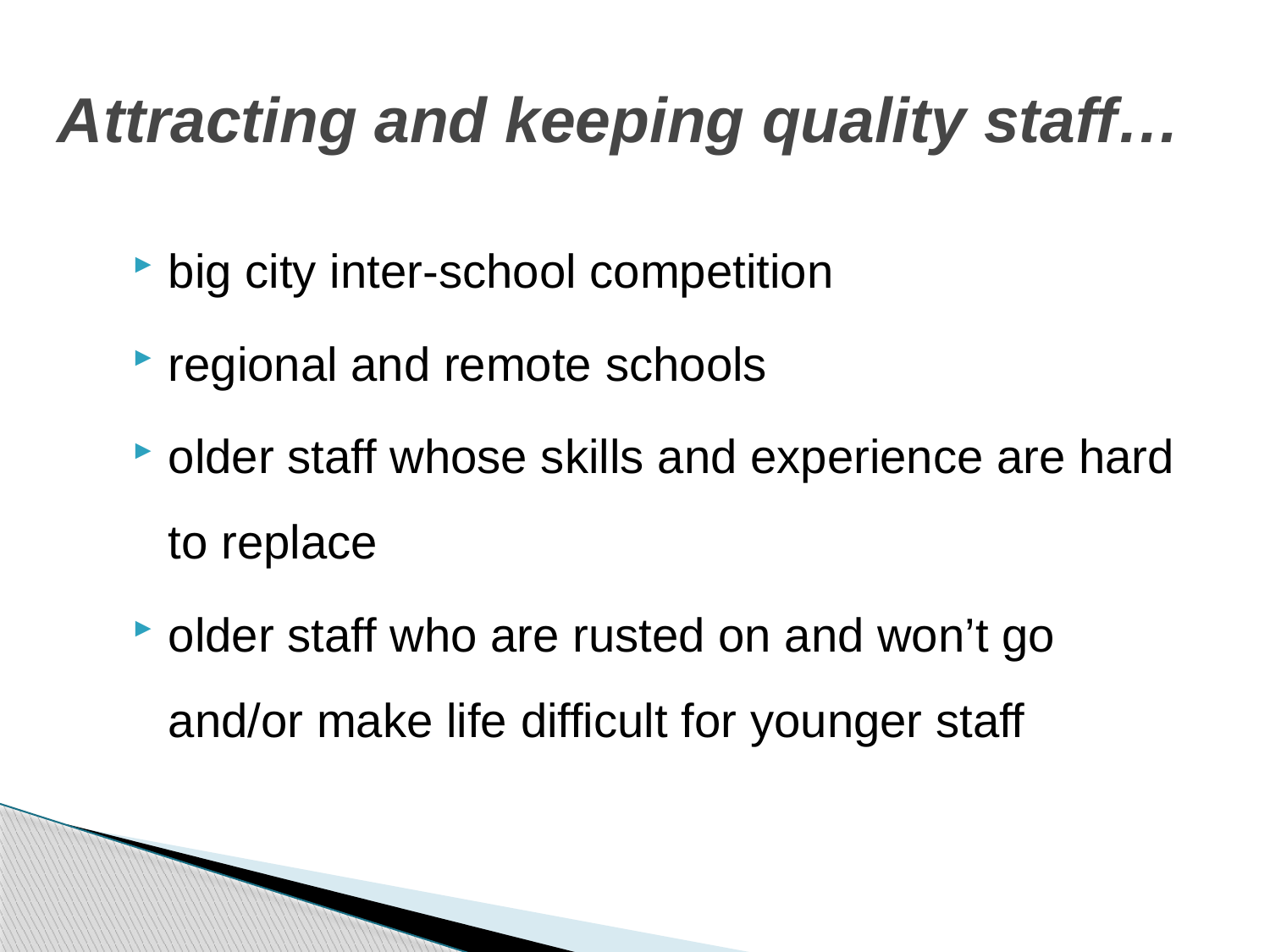

# Attracting and keeping quality staff…
big city inter-school competition
regional and remote schools
older staff whose skills and experience are hard to replace
older staff who are rusted on and won’t go and/or make life difficult for younger staff